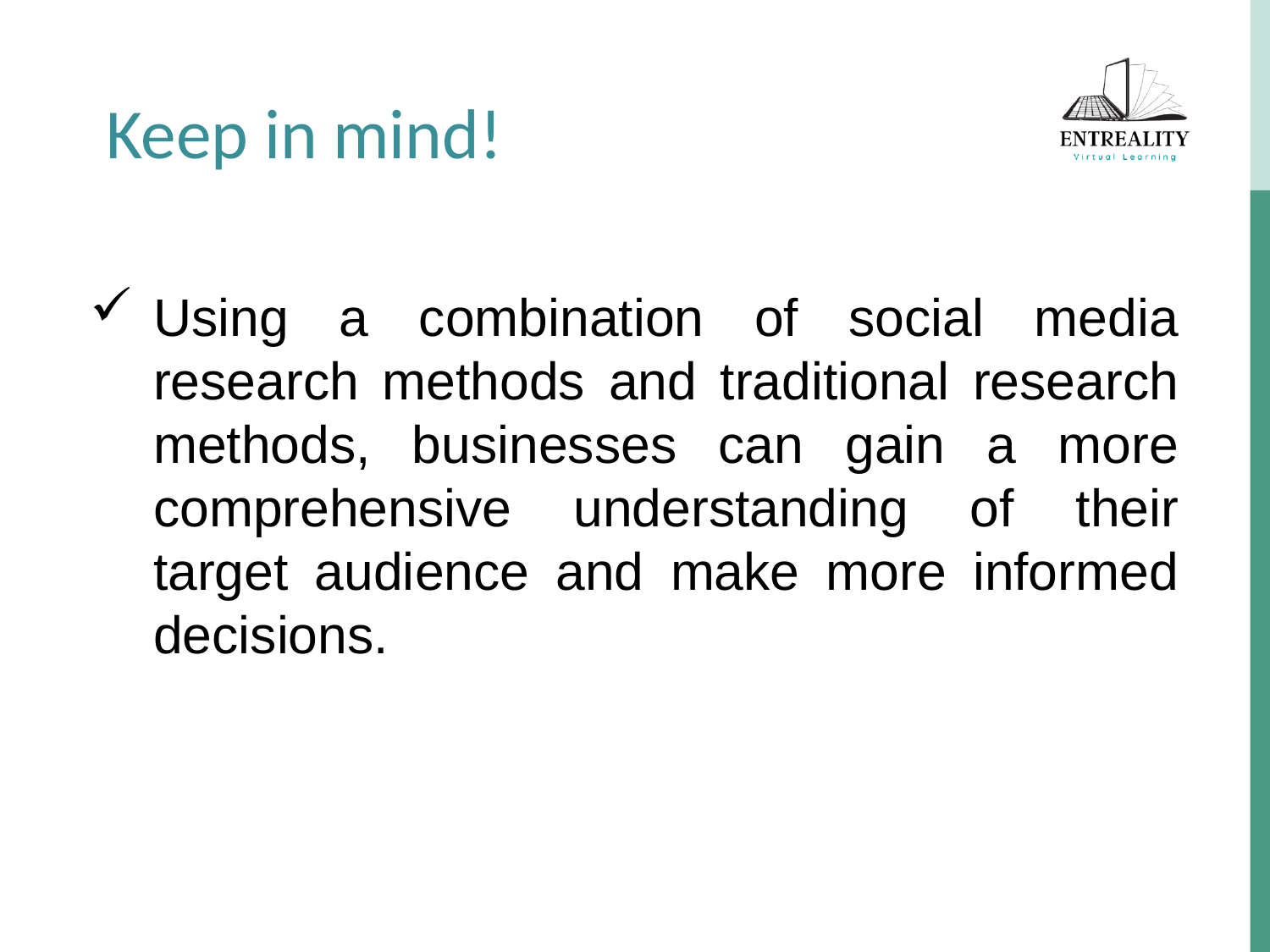

Keep in mind!

Using a combination of social media research methods and traditional research methods, businesses can gain a more comprehensive understanding of their target audience and make more informed decisions.